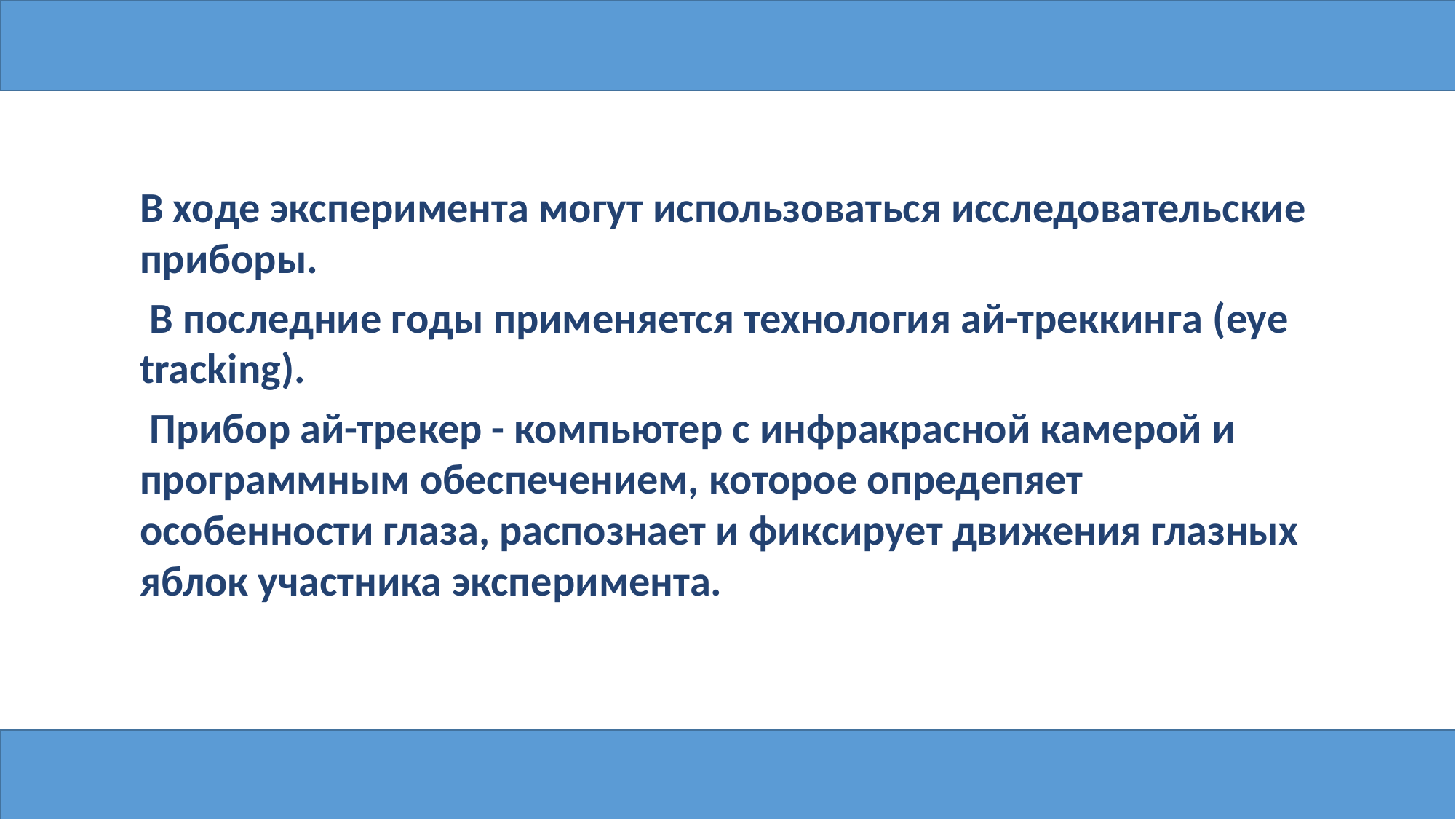

В ходе эксперимента могут использоваться исследовательские приборы.
 В последние годы применяется технология ай-треккинга (eye tracking).
 Прибор ай-трекер - компьютер с инфракрасной камерой и программным обеспечением, которое опредепяет особенности глаза, распознает и фиксирует движения глазных яблок участника эксперимента.